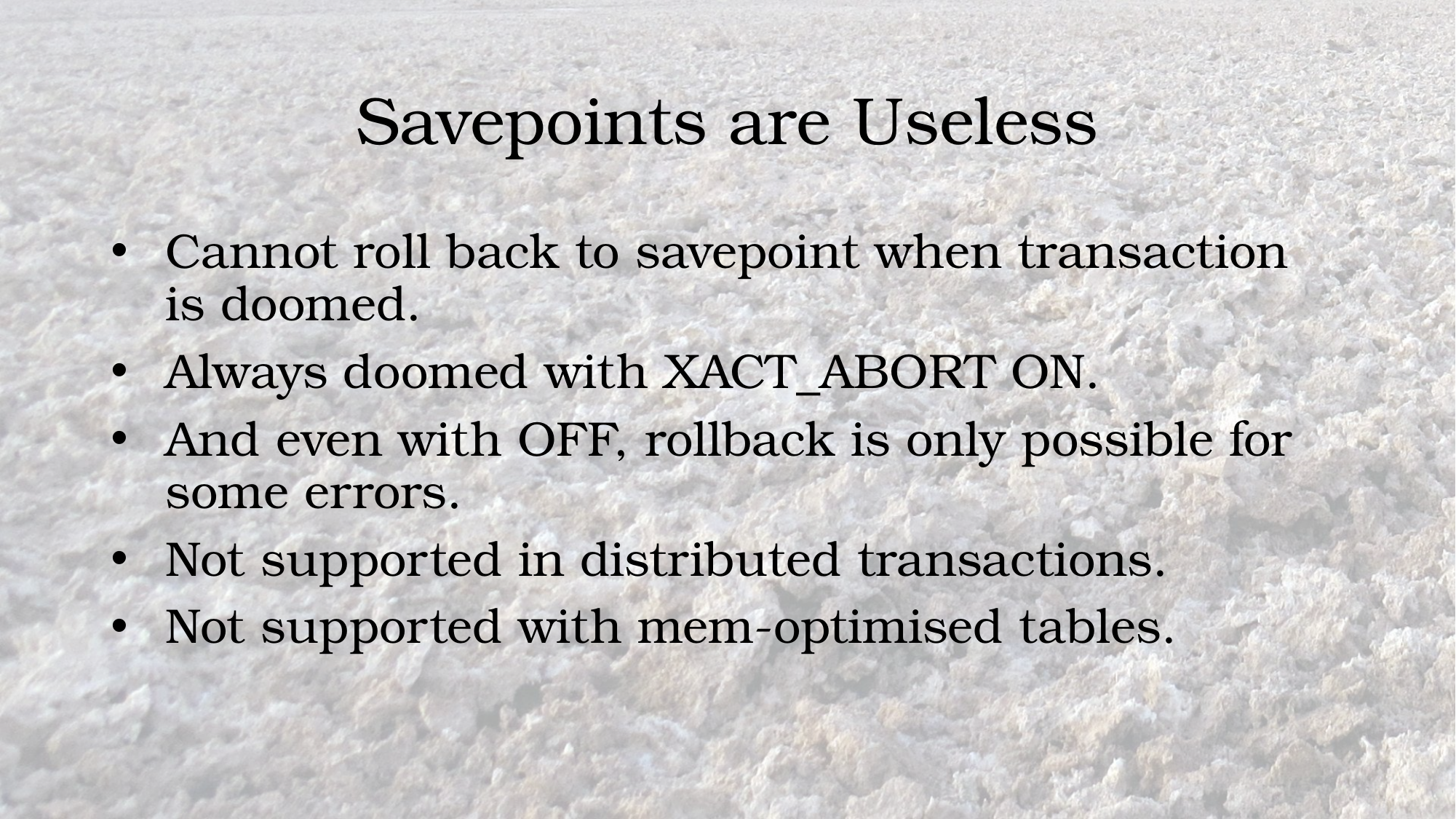

# Savepoints are Useless
Cannot roll back to savepoint when transaction is doomed.
Always doomed with XACT_ABORT ON.
And even with OFF, rollback is only possible for some errors.
Not supported in distributed transactions.
Not supported with mem-optimised tables.